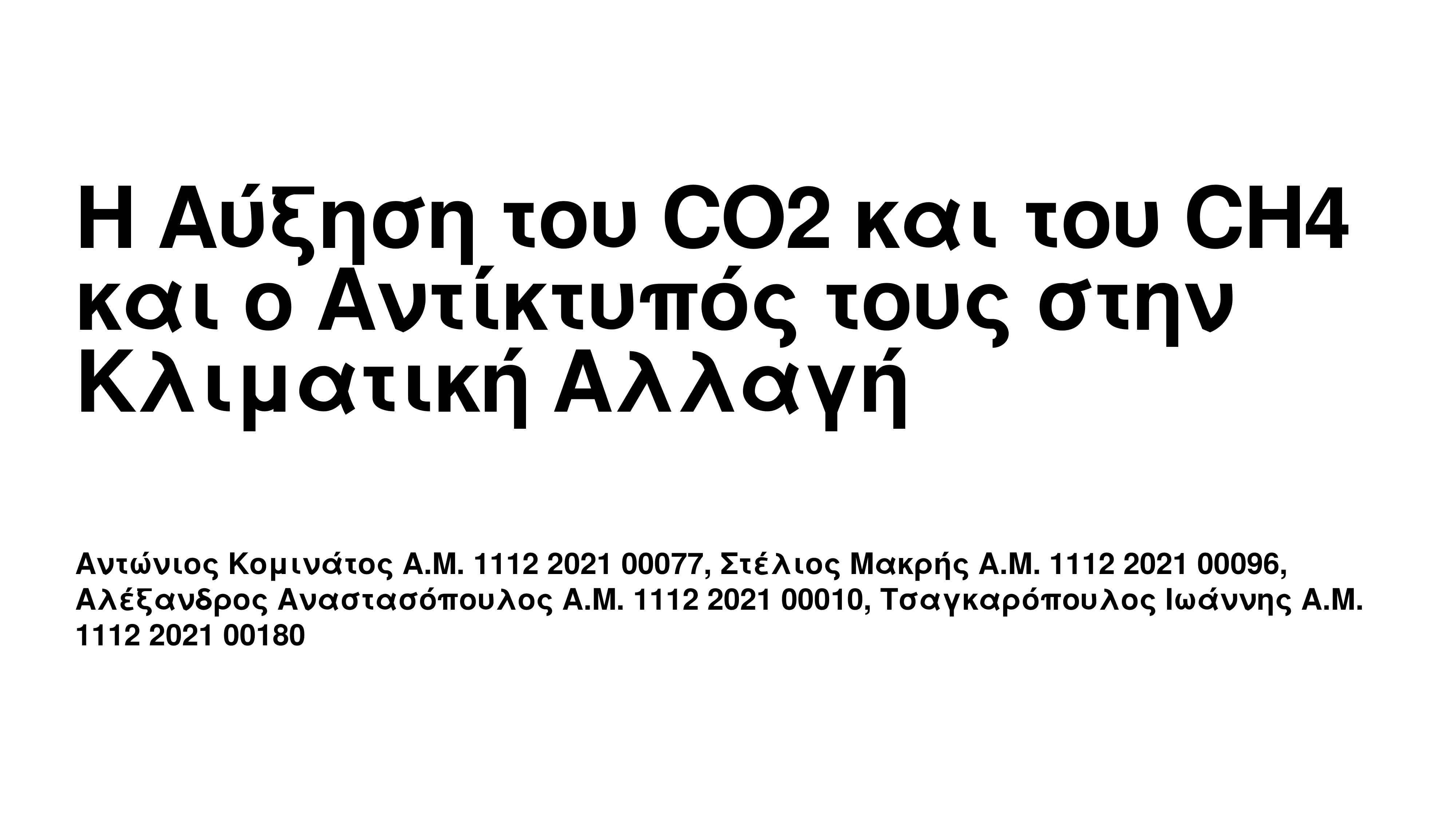

# Η Αύξηση του CO2 και του CH4 και ο Αντίκτυπός τους στην
Κλιματική Αλλαγή
Αντώνιος Κομινάτος Α.Μ. 1112 2021 00077, Στέλιος Μακρής Α.Μ. 1112 2021 00096, Αλέξανδρος Αναστασόπουλος Α.Μ. 1112 2021 00010, Τσαγκαρόπουλος Ιωάννης Α.Μ. 1112 2021 00180